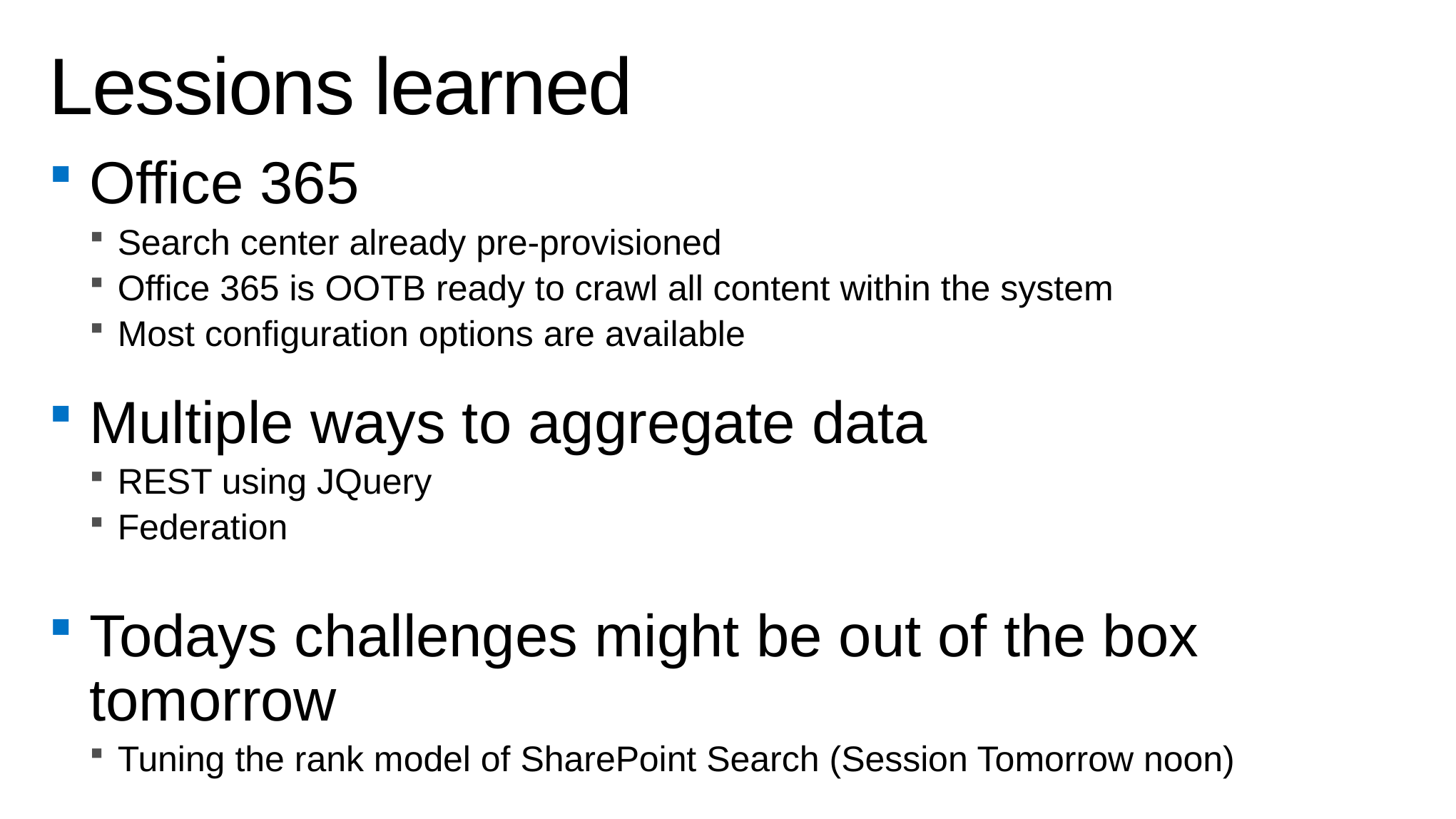

# Lessions learned
Office 365
Search center already pre-provisioned
Office 365 is OOTB ready to crawl all content within the system
Most configuration options are available

Multiple ways to aggregate data
REST using JQuery
Federation

Todays challenges might be out of the box tomorrow
Tuning the rank model of SharePoint Search (Session Tomorrow noon)